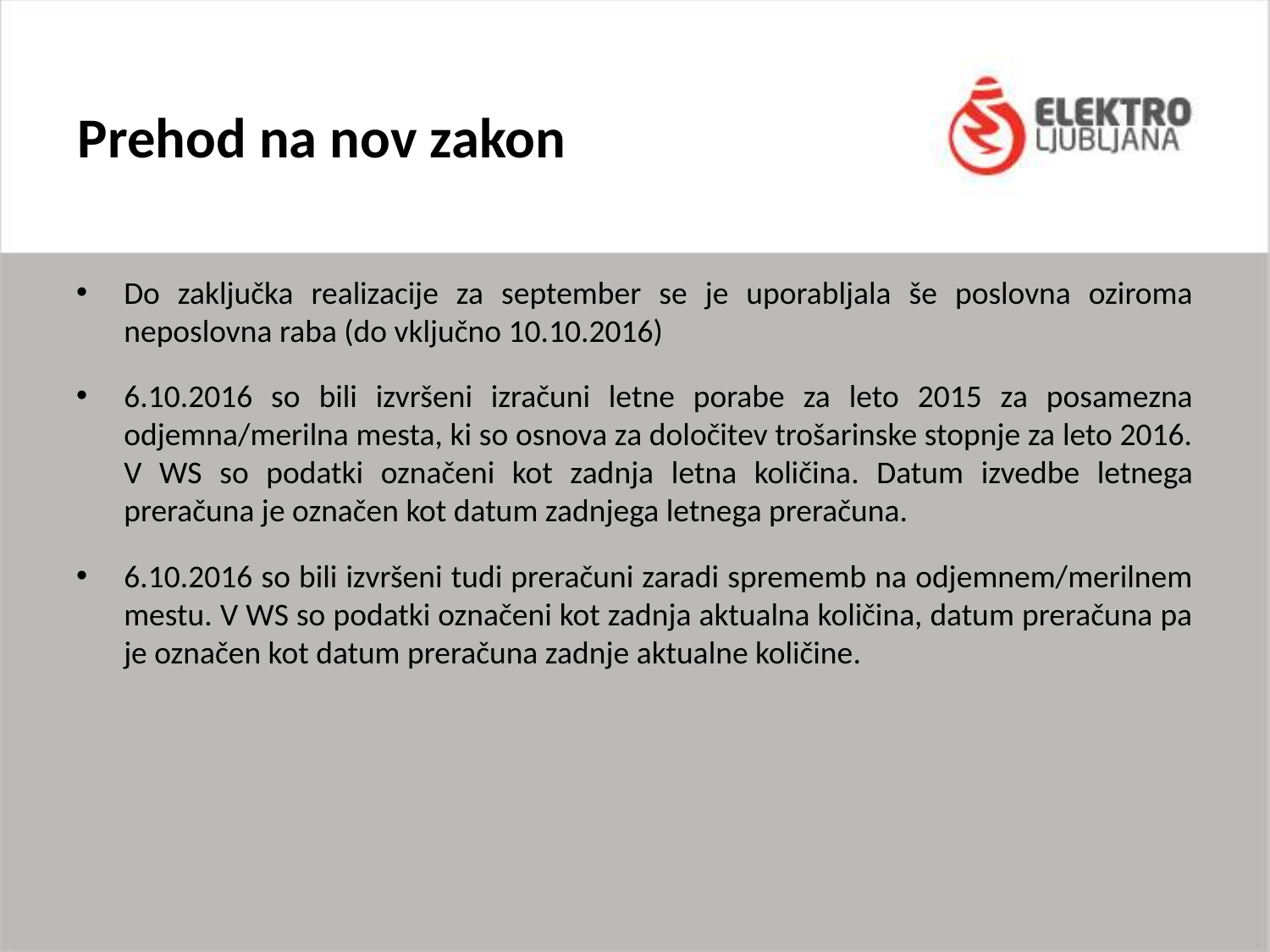

# Prehod na nov zakon
Do zaključka realizacije za september se je uporabljala še poslovna oziroma neposlovna raba (do vključno 10.10.2016)
6.10.2016 so bili izvršeni izračuni letne porabe za leto 2015 za posamezna odjemna/merilna mesta, ki so osnova za določitev trošarinske stopnje za leto 2016. V WS so podatki označeni kot zadnja letna količina. Datum izvedbe letnega preračuna je označen kot datum zadnjega letnega preračuna.
6.10.2016 so bili izvršeni tudi preračuni zaradi sprememb na odjemnem/merilnem mestu. V WS so podatki označeni kot zadnja aktualna količina, datum preračuna pa je označen kot datum preračuna zadnje aktualne količine.